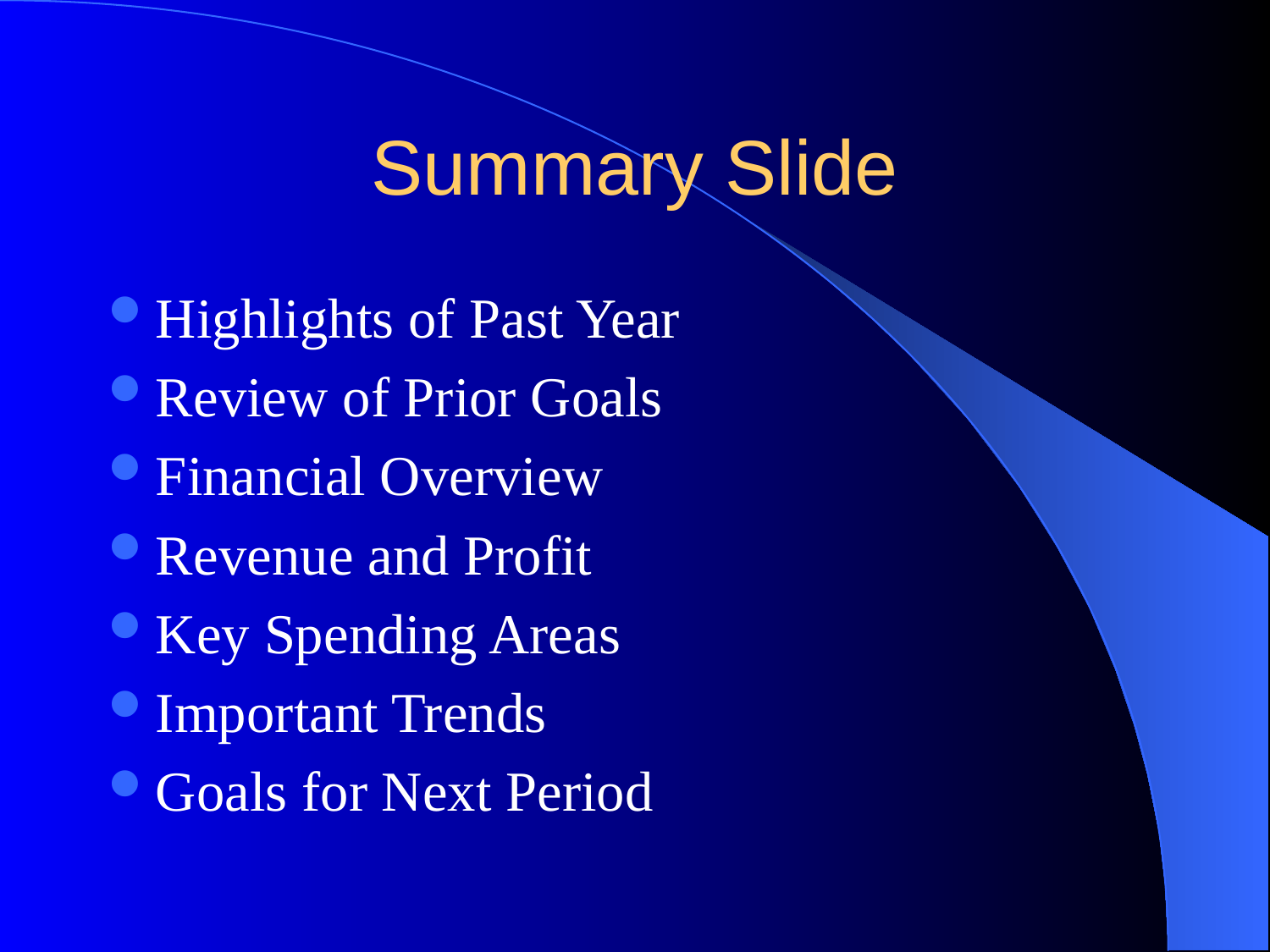

# Summary Slide
Highlights of Past Year
Review of Prior Goals
Financial Overview
Revenue and Profit
Key Spending Areas
Important Trends
Goals for Next Period